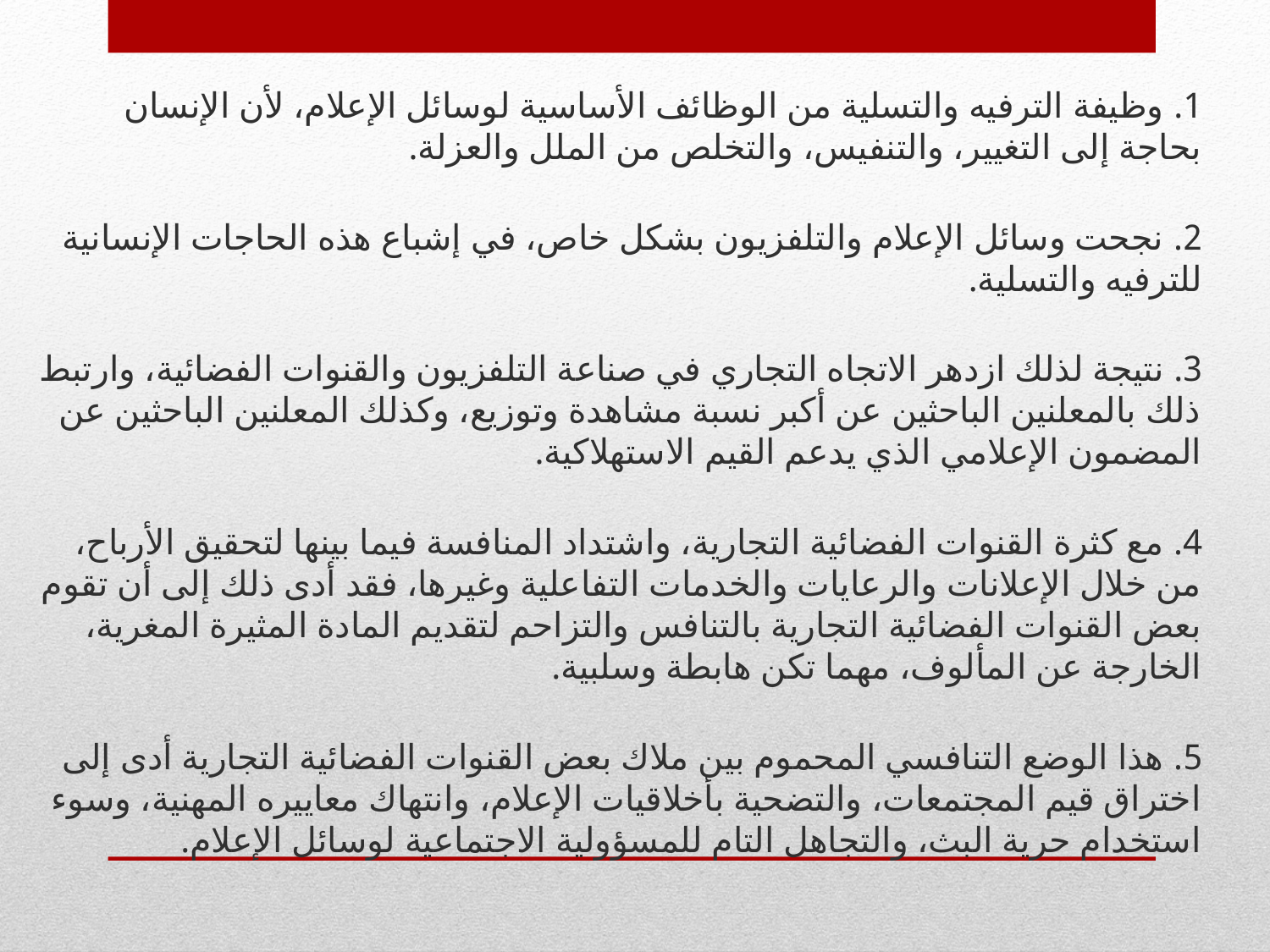

1. وظيفة الترفيه والتسلية من الوظائف الأساسية لوسائل الإعلام، لأن الإنسان بحاجة إلى التغيير، والتنفيس، والتخلص من الملل والعزلة.
2. نجحت وسائل الإعلام والتلفزيون بشكل خاص، في إشباع هذه الحاجات الإنسانية للترفيه والتسلية.
3. نتيجة لذلك ازدهر الاتجاه التجاري في صناعة التلفزيون والقنوات الفضائية، وارتبط ذلك بالمعلنين الباحثين عن أكبر نسبة مشاهدة وتوزيع، وكذلك المعلنين الباحثين عن المضمون الإعلامي الذي يدعم القيم الاستهلاكية.
4. مع كثرة القنوات الفضائية التجارية، واشتداد المنافسة فيما بينها لتحقيق الأرباح، من خلال الإعلانات والرعايات والخدمات التفاعلية وغيرها، فقد أدى ذلك إلى أن تقوم بعض القنوات الفضائية التجارية بالتنافس والتزاحم لتقديم المادة المثيرة المغرية، الخارجة عن المألوف، مهما تكن هابطة وسلبية.
5. هذا الوضع التنافسي المحموم بين ملاك بعض القنوات الفضائية التجارية أدى إلى اختراق قيم المجتمعات، والتضحية بأخلاقيات الإعلام، وانتهاك معاييره المهنية، وسوء استخدام حرية البث، والتجاهل التام للمسؤولية الاجتماعية لوسائل الإعلام.